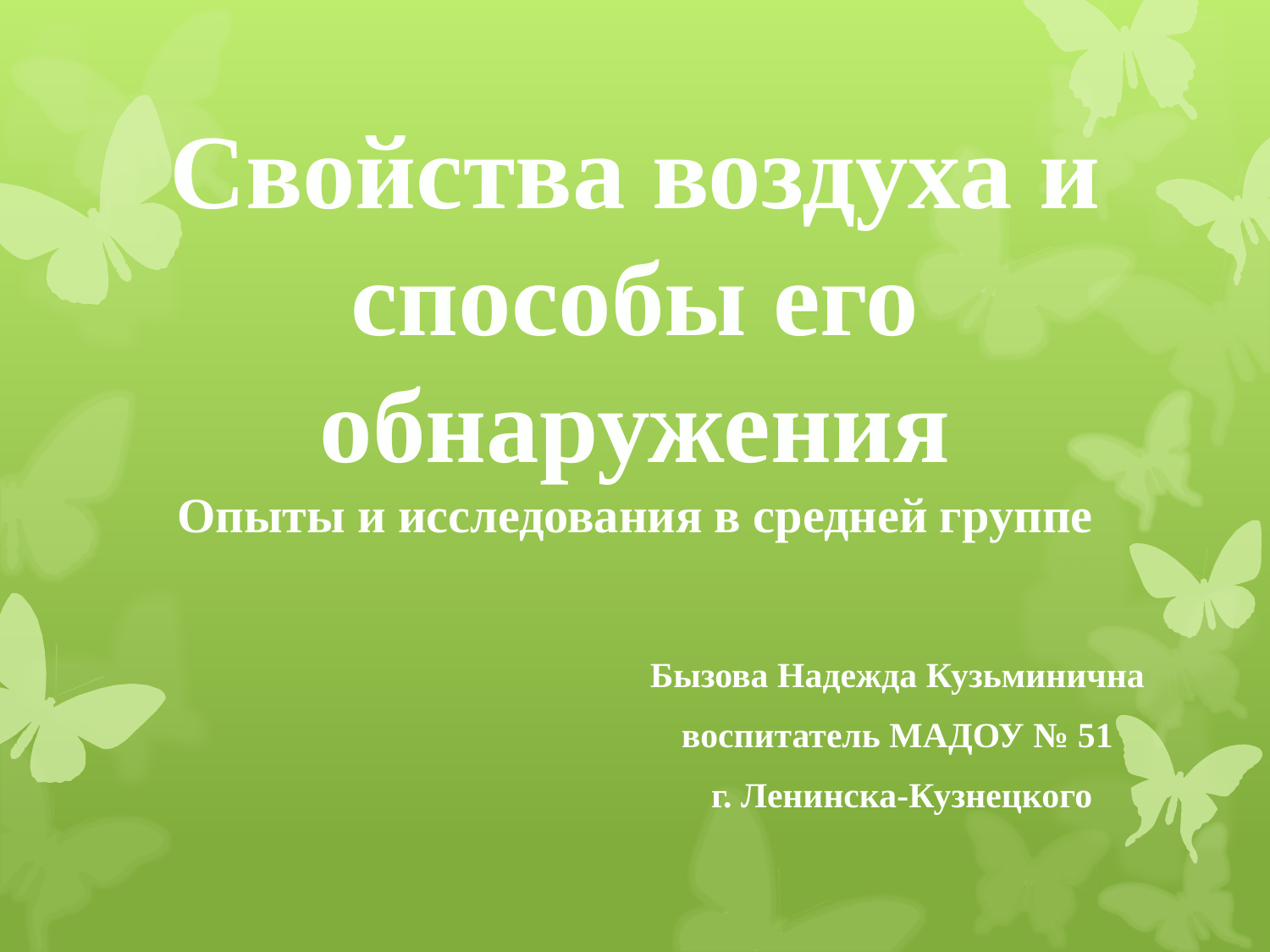

#
Свойства воздуха и способы его обнаружения
Опыты и исследования в средней группе
Бызова Надежда Кузьминична
воспитатель МАДОУ № 51
 г. Ленинска-Кузнецкого